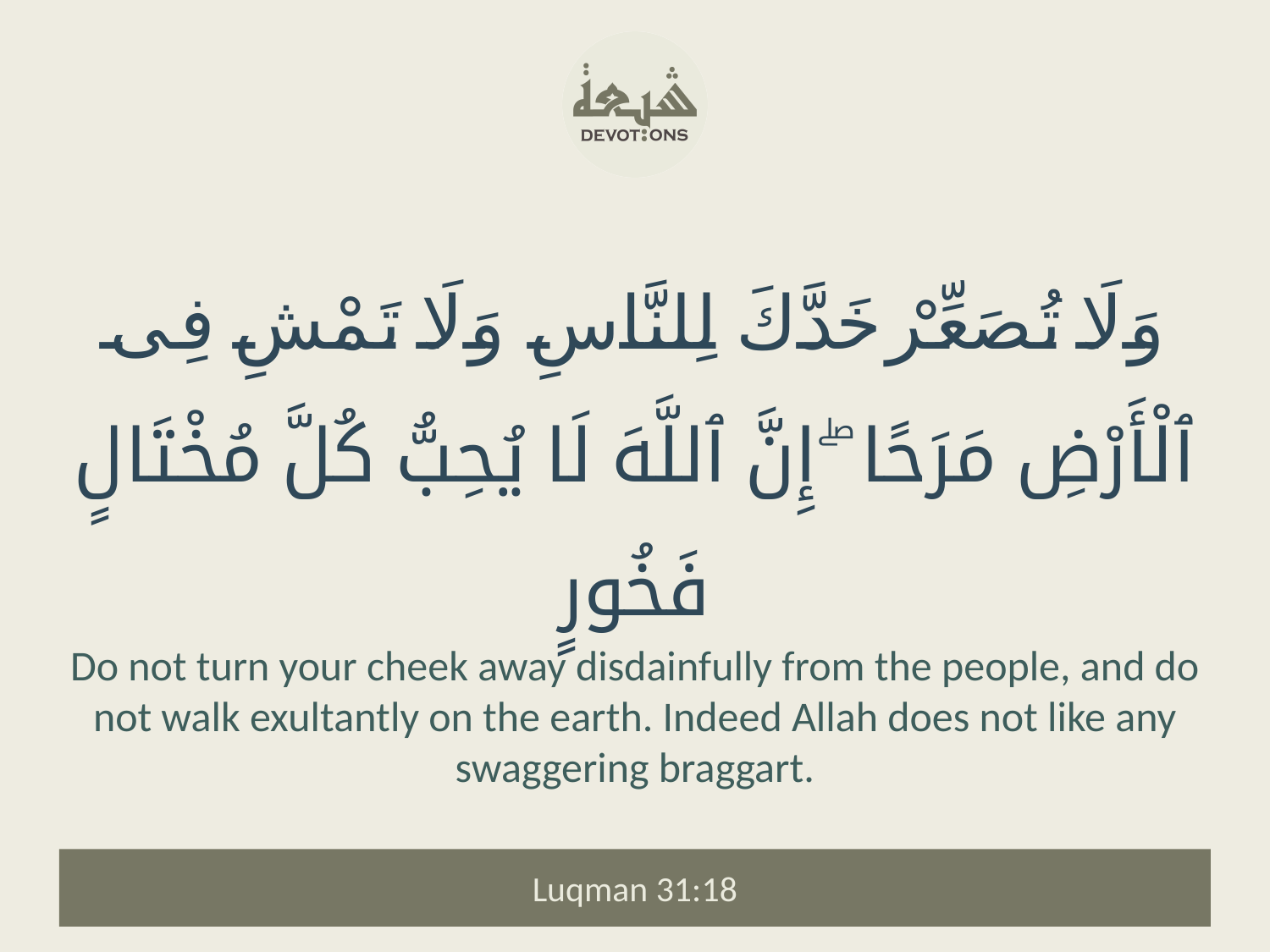

وَلَا تُصَعِّرْ خَدَّكَ لِلنَّاسِ وَلَا تَمْشِ فِى ٱلْأَرْضِ مَرَحًا ۖ إِنَّ ٱللَّهَ لَا يُحِبُّ كُلَّ مُخْتَالٍ فَخُورٍ
Do not turn your cheek away disdainfully from the people, and do not walk exultantly on the earth. Indeed Allah does not like any swaggering braggart.
Luqman 31:18